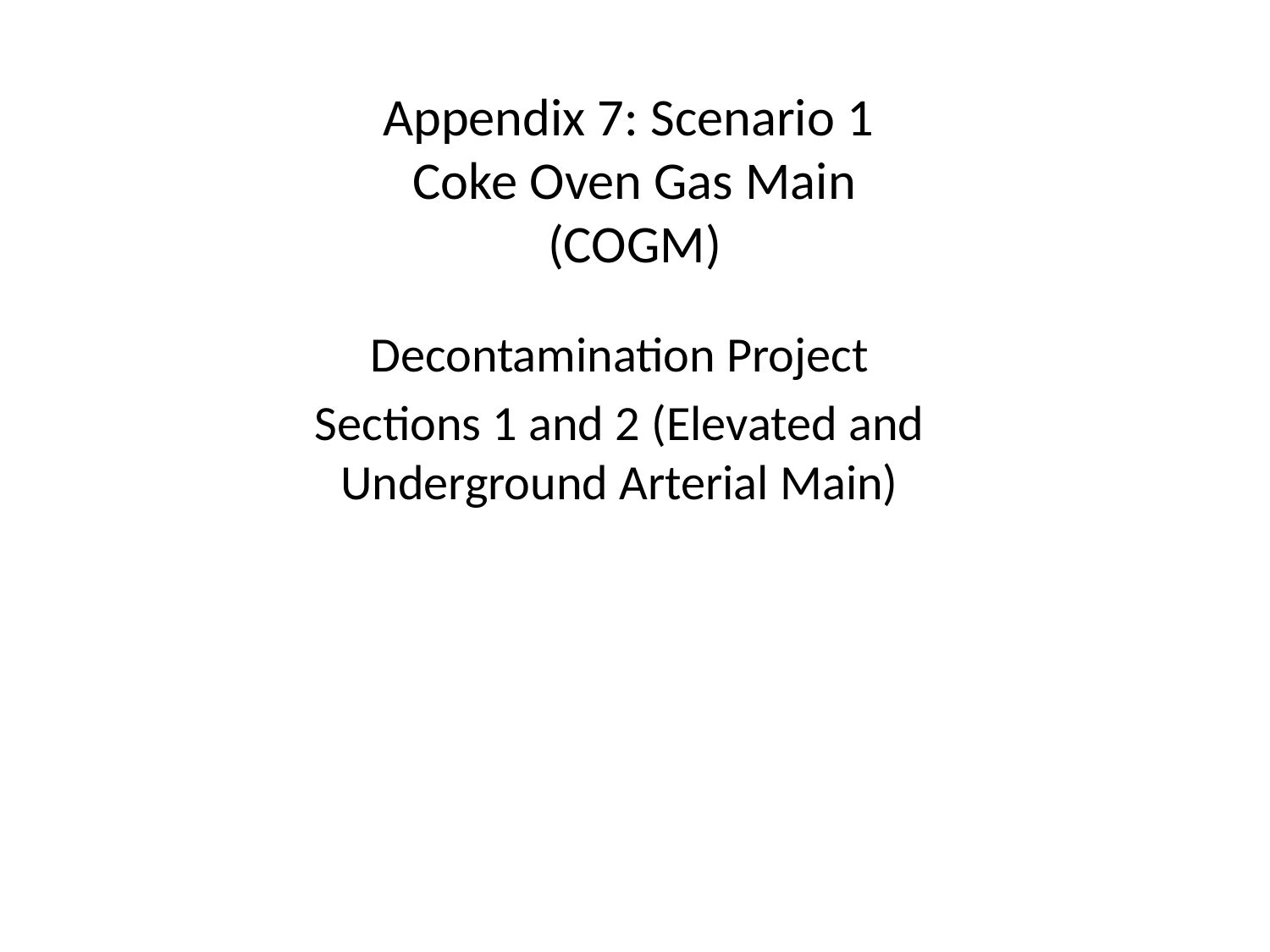

# Appendix 7: Scenario 1 Coke Oven Gas Main (COGM)
Decontamination Project
Sections 1 and 2 (Elevated and Underground Arterial Main)